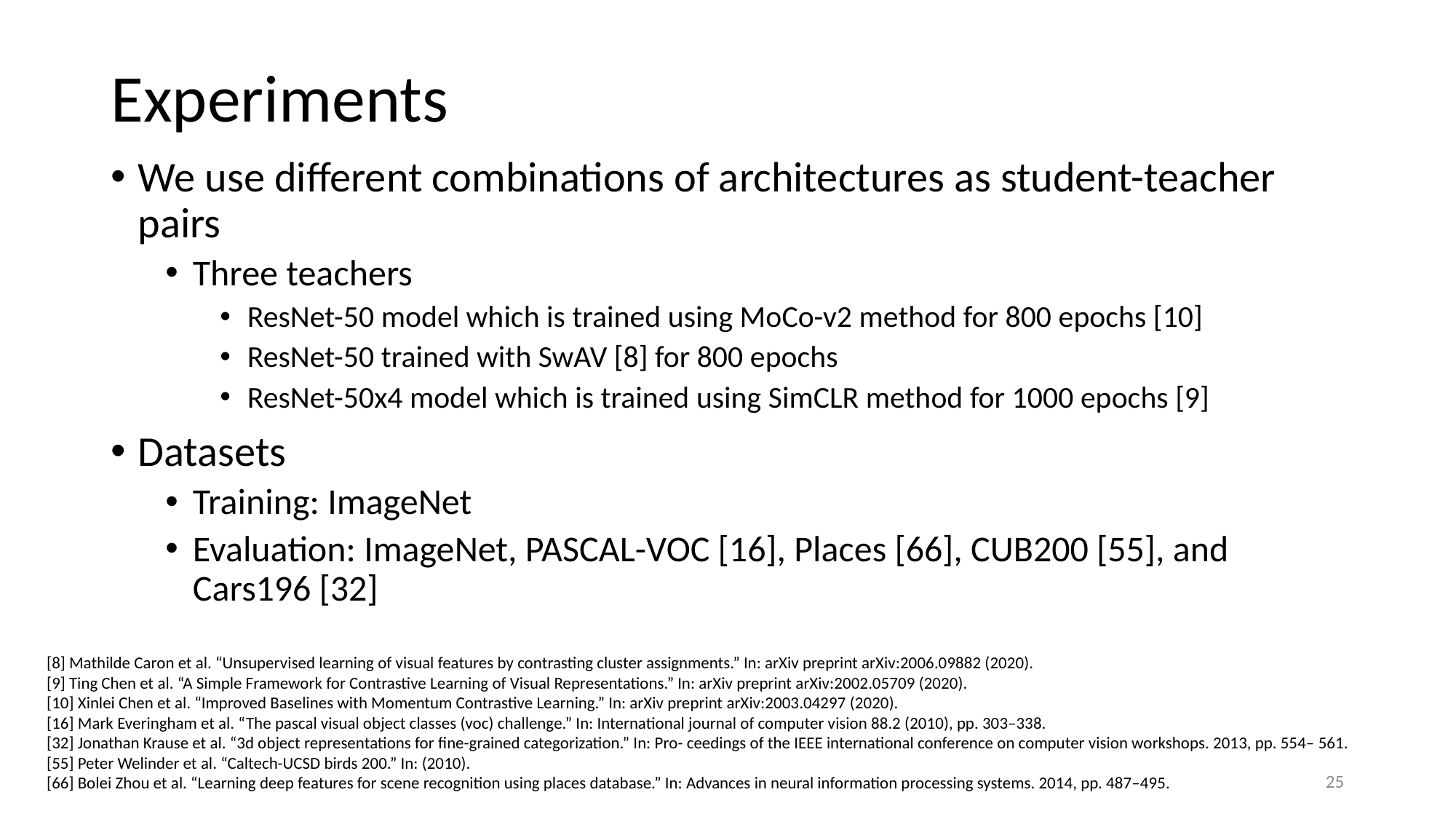

# Experiments
We use different combinations of architectures as student-teacher pairs
Three teachers
ResNet-50 model which is trained using MoCo-v2 method for 800 epochs [10]
ResNet-50 trained with SwAV [8] for 800 epochs
ResNet-50x4 model which is trained using SimCLR method for 1000 epochs [9]
Datasets
Training: ImageNet
Evaluation: ImageNet, PASCAL-VOC [16], Places [66], CUB200 [55], and Cars196 [32]

[8] Mathilde Caron et al. “Unsupervised learning of visual features by contrasting cluster assignments.” In: arXiv preprint arXiv:2006.09882 (2020).
[9] Ting Chen et al. “A Simple Framework for Contrastive Learning of Visual Representations.” In: arXiv preprint arXiv:2002.05709 (2020).
[10] Xinlei Chen et al. “Improved Baselines with Momentum Contrastive Learning.” In: arXiv preprint arXiv:2003.04297 (2020).
[16] Mark Everingham et al. “The pascal visual object classes (voc) challenge.” In: International journal of computer vision 88.2 (2010), pp. 303–338.
[32] Jonathan Krause et al. “3d object representations for fine-grained categorization.” In: Pro- ceedings of the IEEE international conference on computer vision workshops. 2013, pp. 554– 561.
[55] Peter Welinder et al. “Caltech-UCSD birds 200.” In: (2010).
[66] Bolei Zhou et al. “Learning deep features for scene recognition using places database.” In: Advances in neural information processing systems. 2014, pp. 487–495.
25